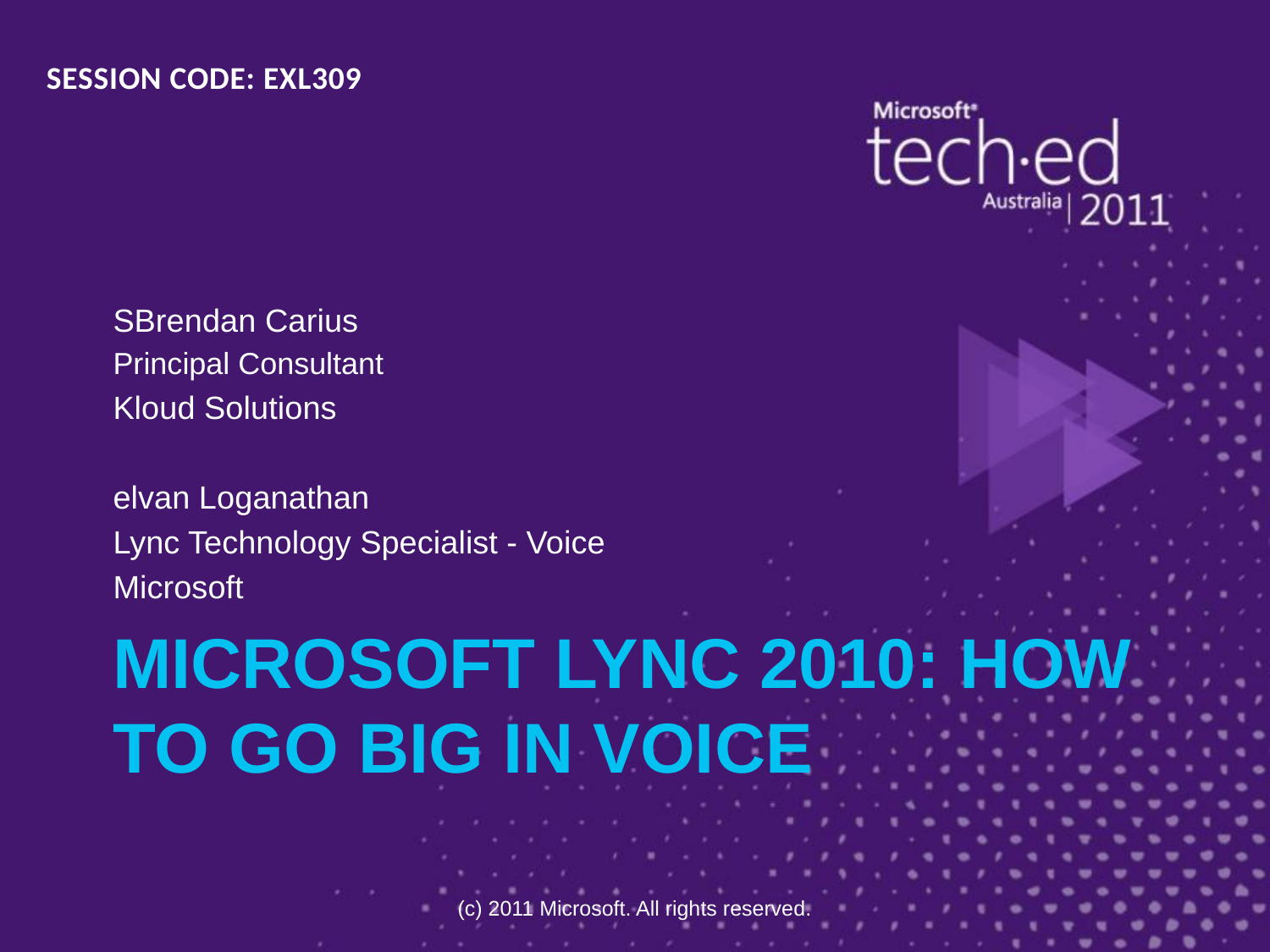

SESSION CODE: EXL309
SBrendan Carius
Principal Consultant
Kloud Solutions

elvan Loganathan
Lync Technology Specialist - Voice
Microsoft
# Microsoft Lync 2010: How to Go Big in Voice
(c) 2011 Microsoft. All rights reserved.